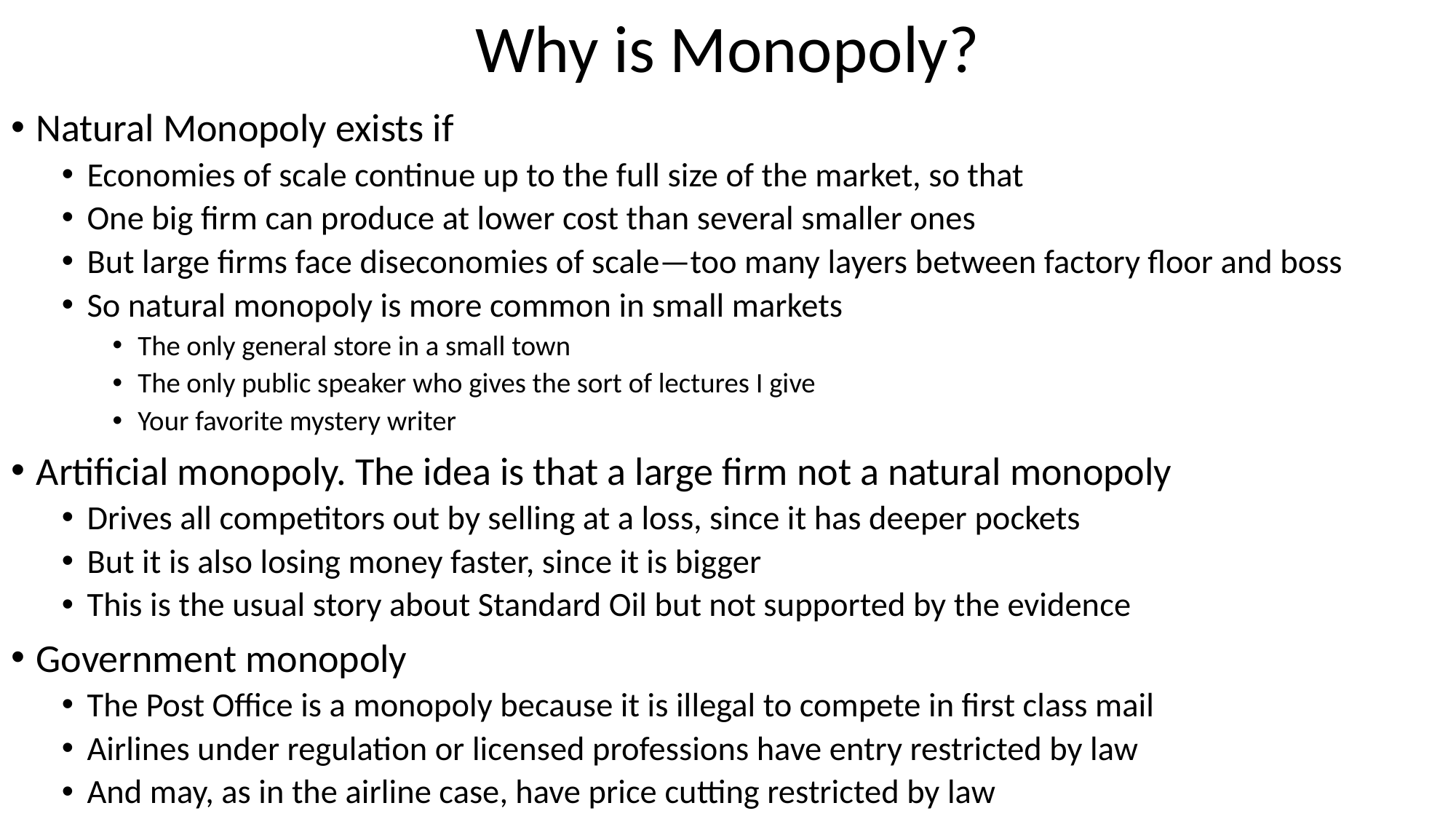

# Why is Monopoly?
Natural Monopoly exists if
Economies of scale continue up to the full size of the market, so that
One big firm can produce at lower cost than several smaller ones
But large firms face diseconomies of scale—too many layers between factory floor and boss
So natural monopoly is more common in small markets
The only general store in a small town
The only public speaker who gives the sort of lectures I give
Your favorite mystery writer
Artificial monopoly. The idea is that a large firm not a natural monopoly
Drives all competitors out by selling at a loss, since it has deeper pockets
But it is also losing money faster, since it is bigger
This is the usual story about Standard Oil but not supported by the evidence
Government monopoly
The Post Office is a monopoly because it is illegal to compete in first class mail
Airlines under regulation or licensed professions have entry restricted by law
And may, as in the airline case, have price cutting restricted by law